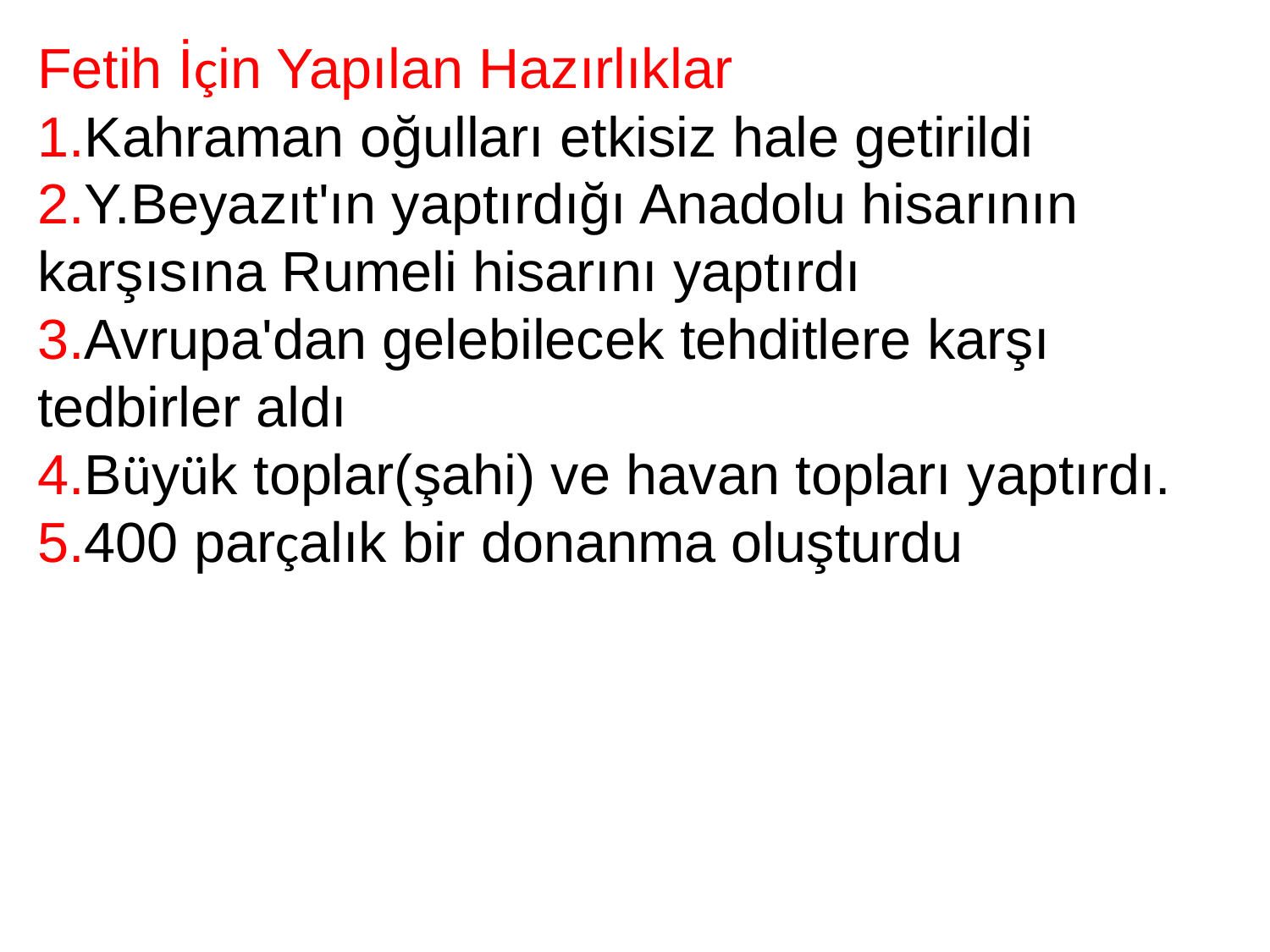

Fetih İçin Yapılan Hazırlıklar
1.Kahraman oğulları etkisiz hale getirildi
2.Y.Beyazıt'ın yaptırdığı Anadolu hisarının karşısına Rumeli hisarını yaptırdı
3.Avrupa'dan gelebilecek tehditlere karşı tedbirler aldı
4.Büyük toplar(şahi) ve havan topları yaptırdı.
5.400 parçalık bir donanma oluşturdu